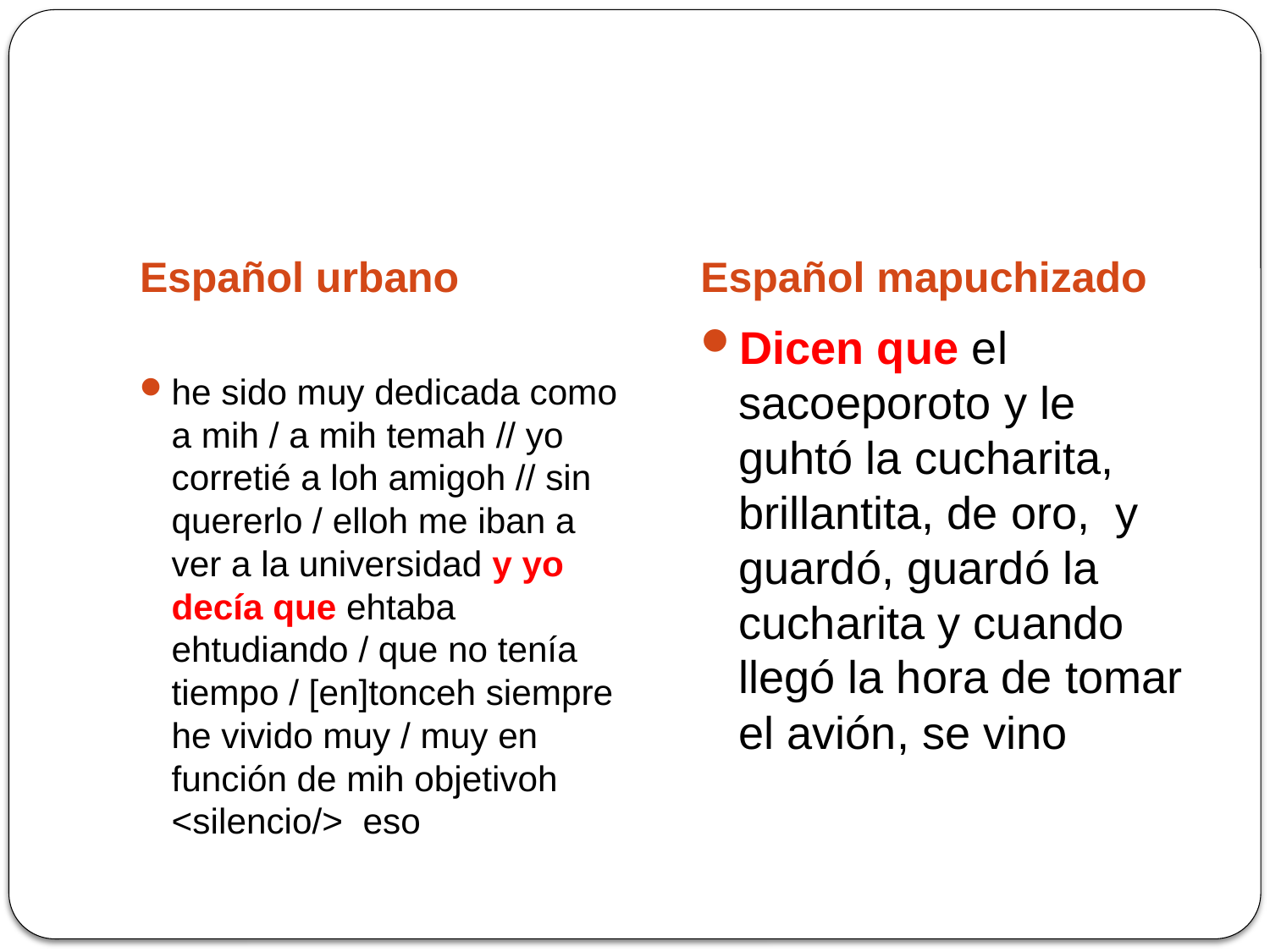

#
Español urbano
Español mapuchizado

he sido muy dedicada como a mih / a mih temah // yo corretié a loh amigoh // sin quererlo / elloh me iban a ver a la universidad y yo decía que ehtaba ehtudiando / que no tenía tiempo / [en]tonceh siempre he vivido muy / muy en función de mih objetivoh <silencio/>  eso

Dicen que el sacoeporoto y le guhtó la cucharita, brillantita, de oro,  y guardó, guardó la cucharita y cuando llegó la hora de tomar el avión, se vino